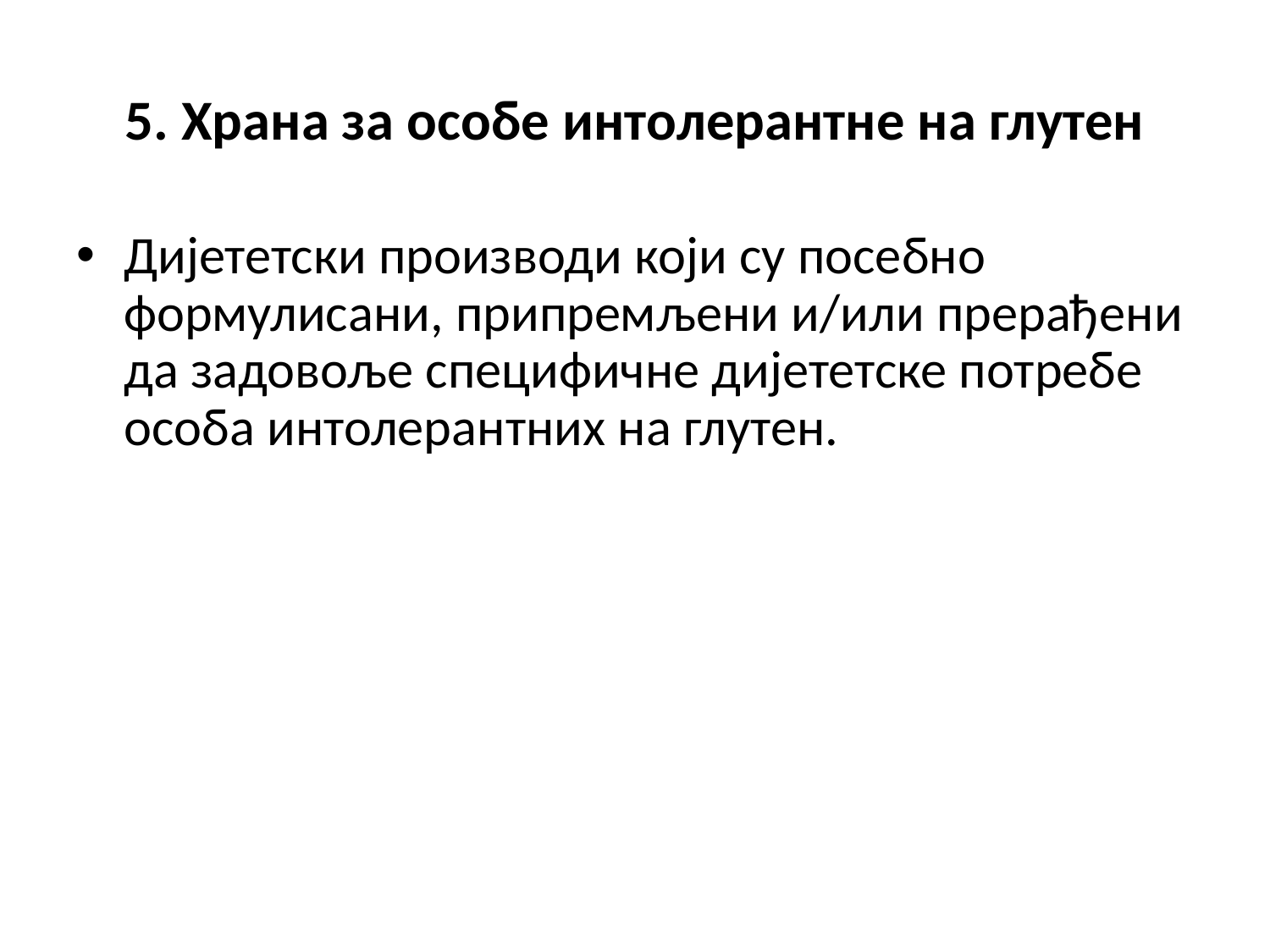

# 5. Храна за особе интолерантне на глутен
Дијететски производи који су посебно формулисани, припремљени и/или прерађени да задовоље специфичне дијететске потребе особа интолерантних на глутен.